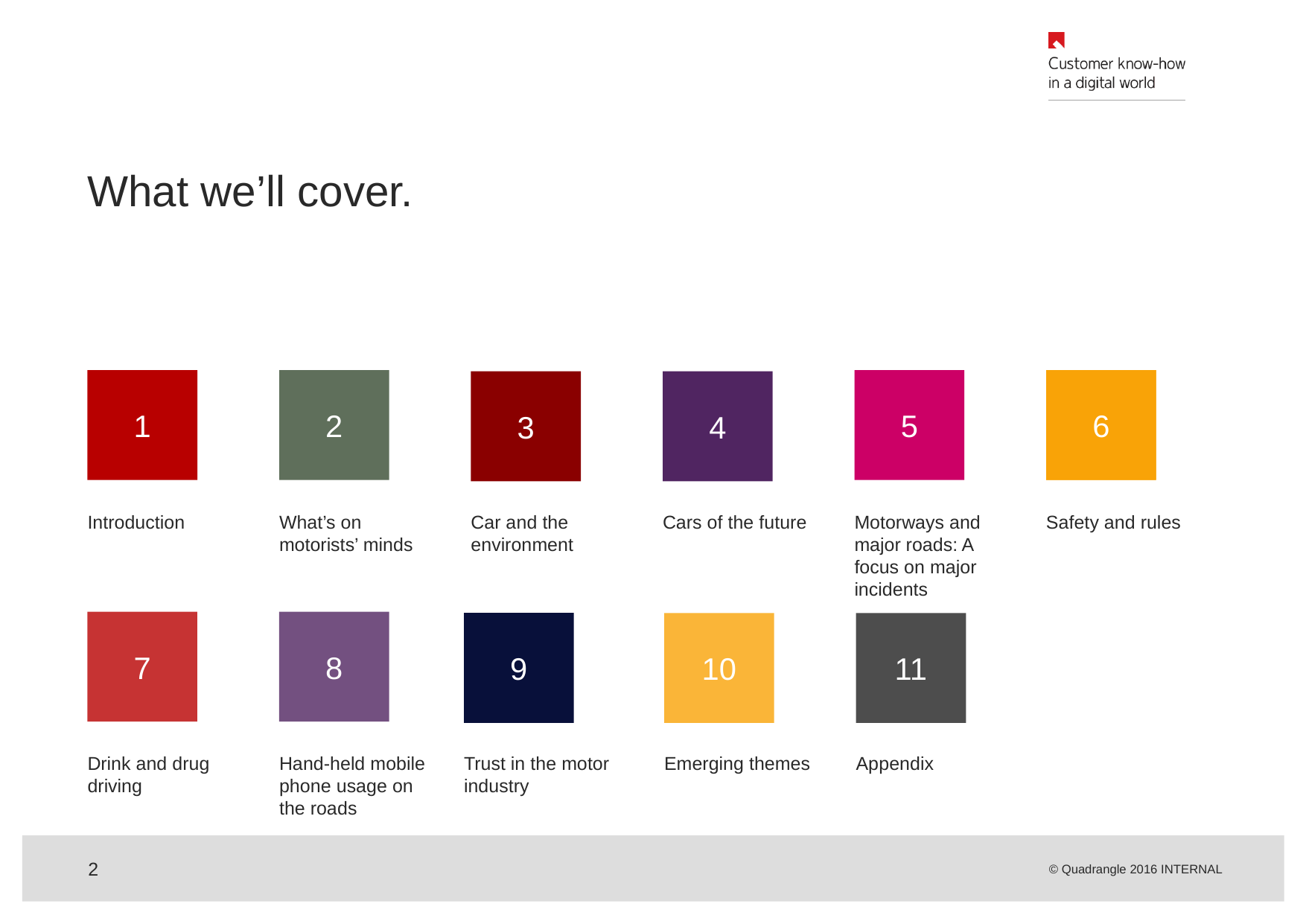

# What we’ll cover.
1
2
5
6
6
3
4
Introduction

What’s on motorists’ minds
Car and the environment
Cars of the future
Motorways and major roads: A focus on major incidents
Safety and rules
7
8
9
10
11
Drink and drug driving
Hand-held mobile phone usage on the roads
Trust in the motor industry
Emerging themes
Appendix